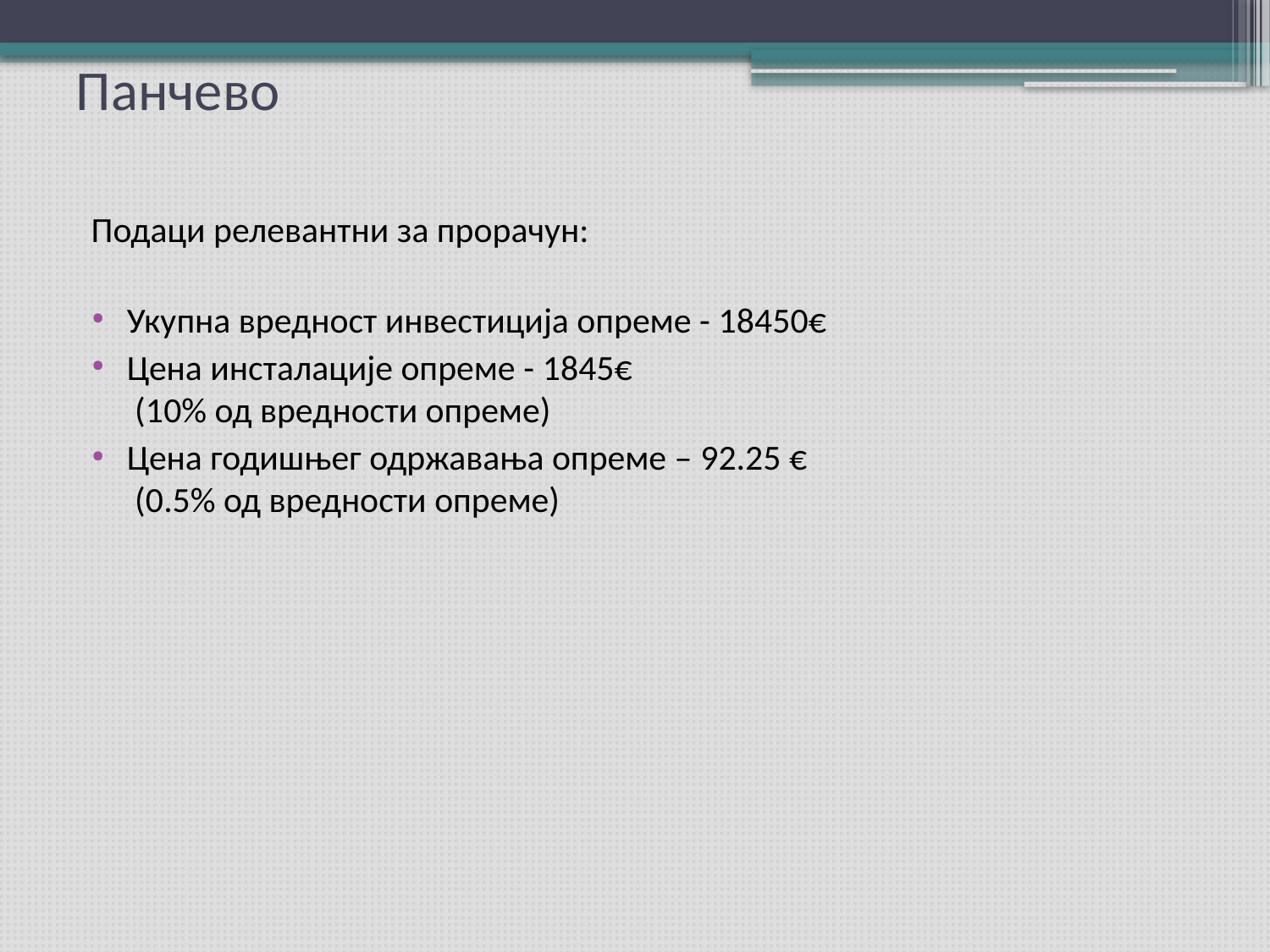

# Панчево
Подаци релевантни за прорачун:
Укупна вредност инвестиција опреме - 18450€
Цена инсталације опреме - 1845€
 (10% од вредности опреме)
Цена годишњег одржавања опреме – 92.25 €
 (0.5% од вредности опреме)